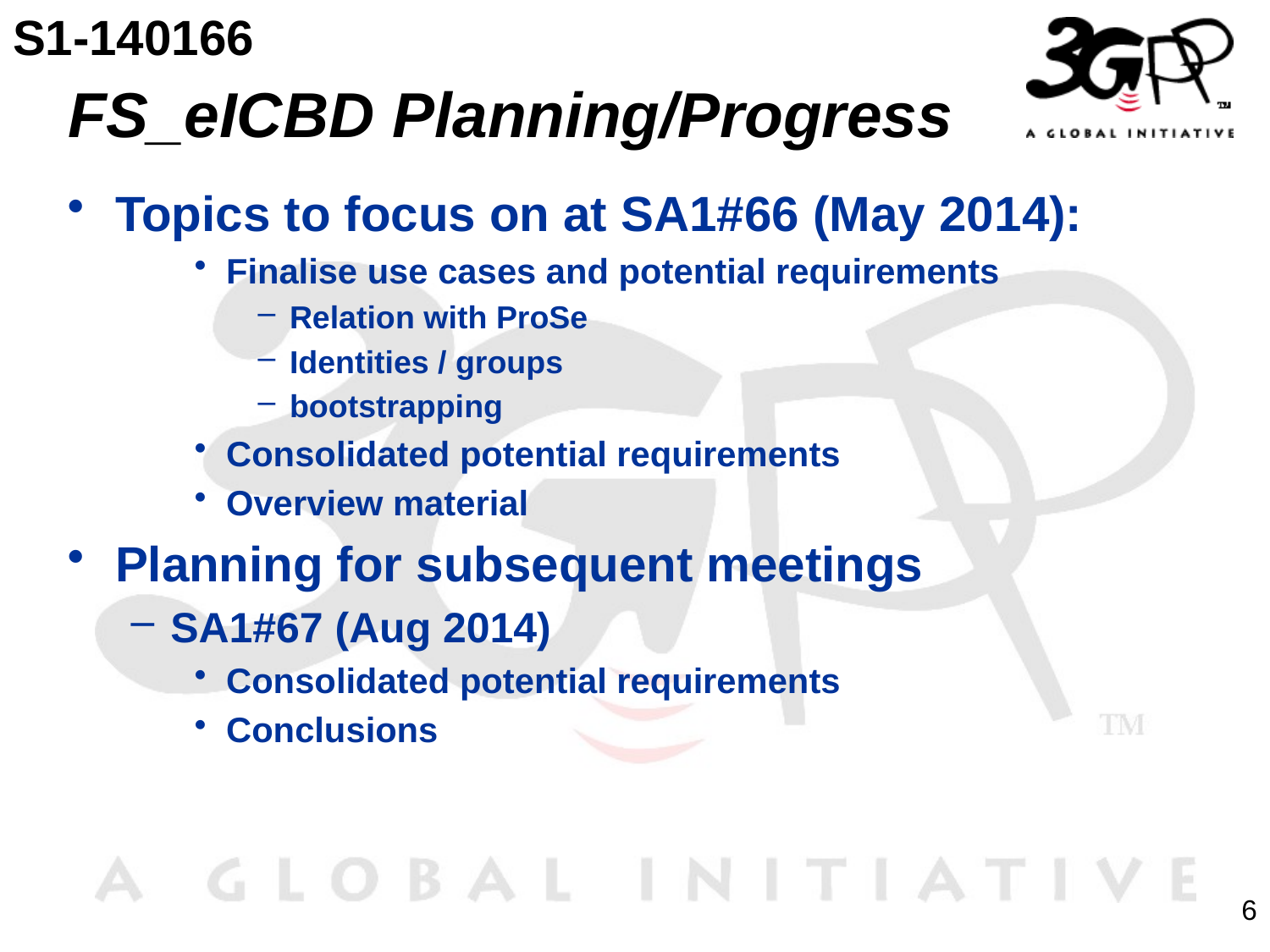

S1-140166
# FS_eICBD Planning/Progress
Topics to focus on at SA1#66 (May 2014):
Finalise use cases and potential requirements
Relation with ProSe
Identities / groups
bootstrapping
Consolidated potential requirements
Overview material
Planning for subsequent meetings
SA1#67 (Aug 2014)
Consolidated potential requirements
Conclusions
6